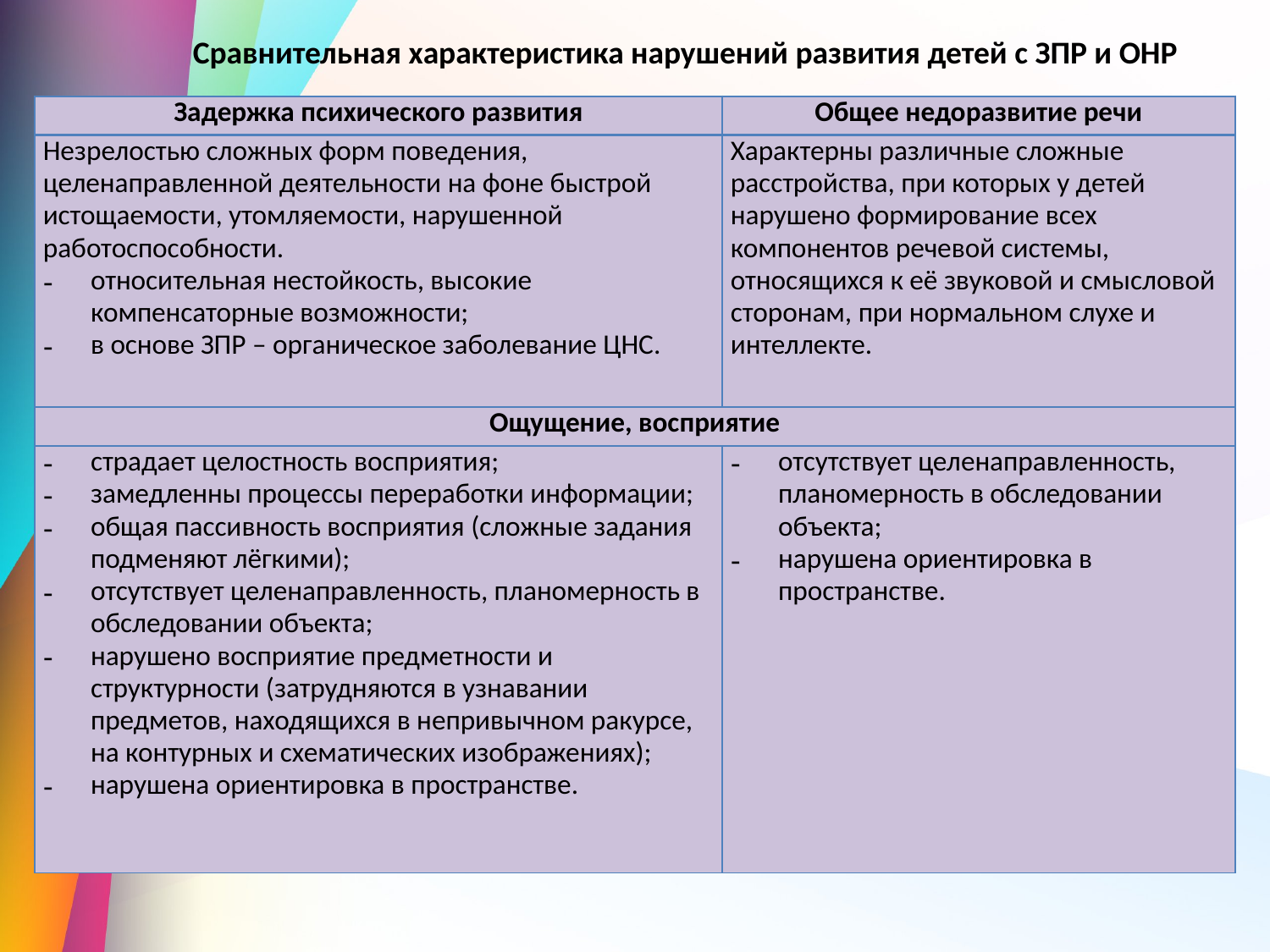

Сравнительная характеристика нарушений развития детей с ЗПР и ОНР
| Задержка психического развития | Общее недоразвитие речи |
| --- | --- |
| Незрелостью сложных форм поведения, целенаправленной деятельности на фоне быстрой истощаемости, утомляемости, нарушенной работоспособности. относительная нестойкость, высокие компенсаторные возможности; в основе ЗПР – органическое заболевание ЦНС. | Характерны различные сложные расстройства, при которых у детей нарушено формирование всех компонентов речевой системы, относящихся к её звуковой и смысловой сторонам, при нормальном слухе и интеллекте. |
| Ощущение, восприятие |  |
| страдает целостность восприятия; замедленны процессы переработки информации; общая пассивность восприятия (сложные задания подменяют лёгкими); отсутствует целенаправленность, планомерность в обследовании объекта; нарушено восприятие предметности и структурности (затрудняются в узнавании предметов, находящихся в непривычном ракурсе, на контурных и схематических изображениях); нарушена ориентировка в пространстве. | отсутствует целенаправленность, планомерность в обследовании объекта; нарушена ориентировка в пространстве. |